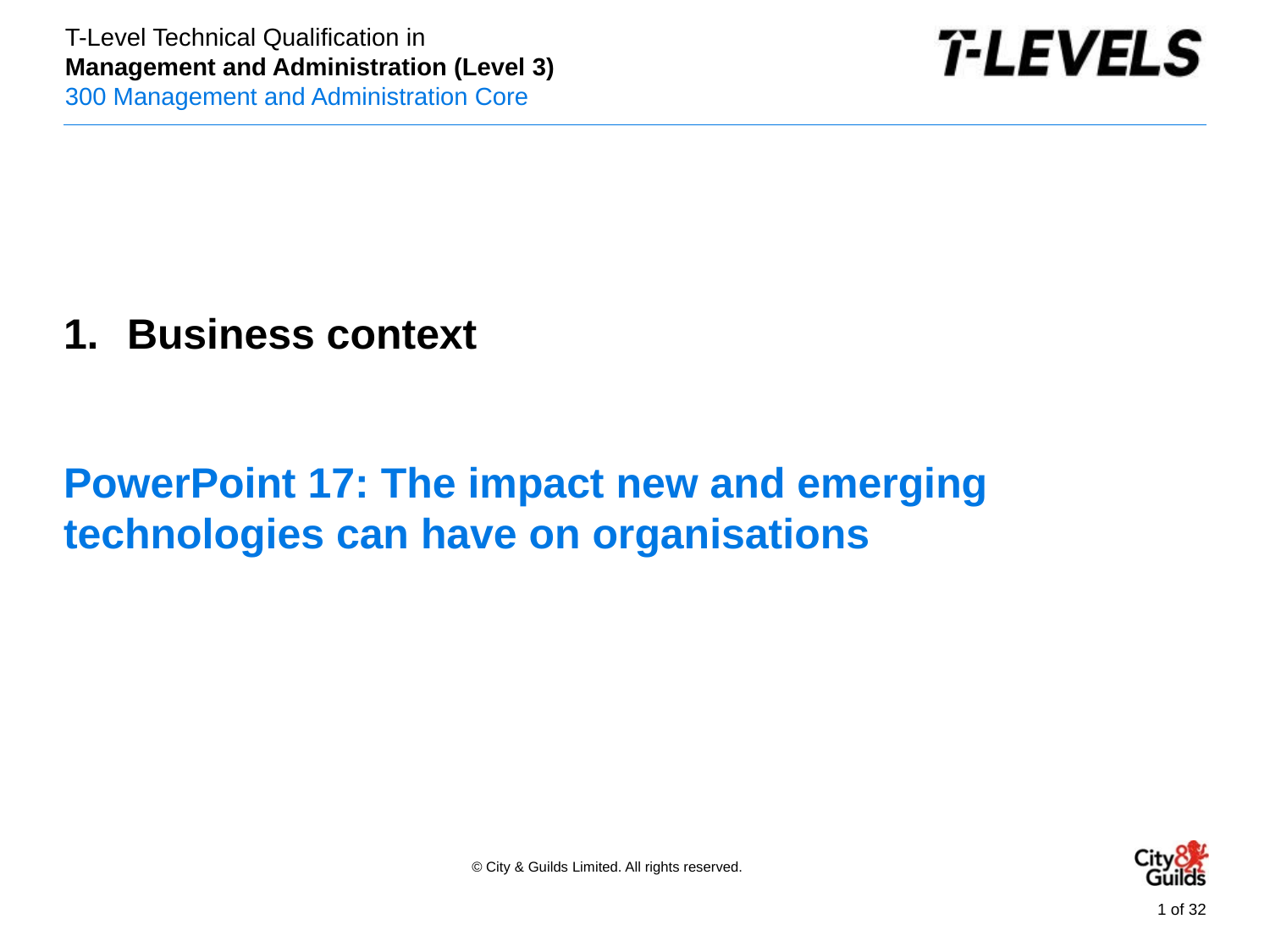

PowerPoint presentation
Business context
# PowerPoint 17: The impact new and emerging technologies can have on organisations